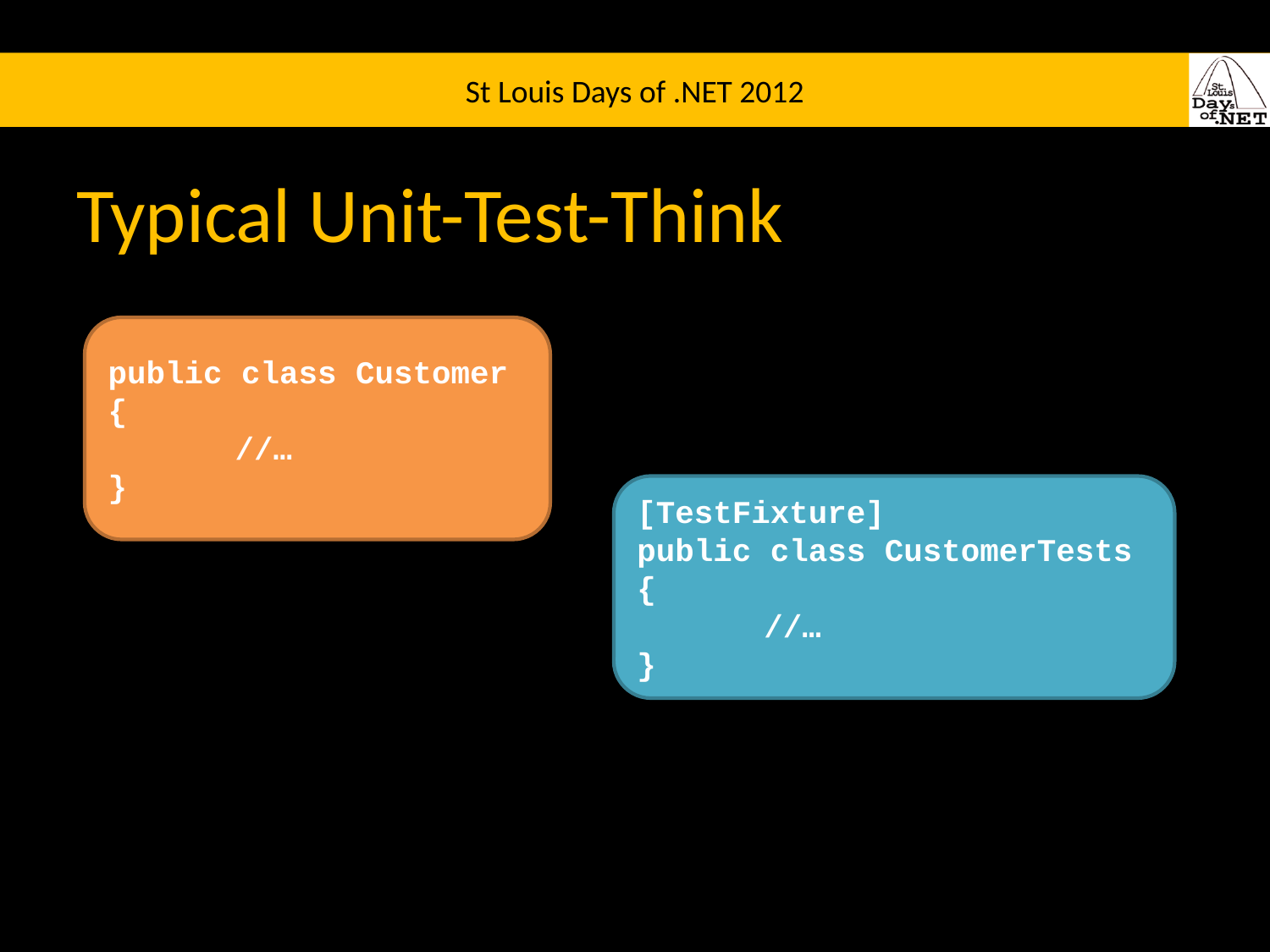

# Typical Unit-Test-Think
public class Customer
{
	//…
}
[TestFixture]
public class CustomerTests
{
	//…
}